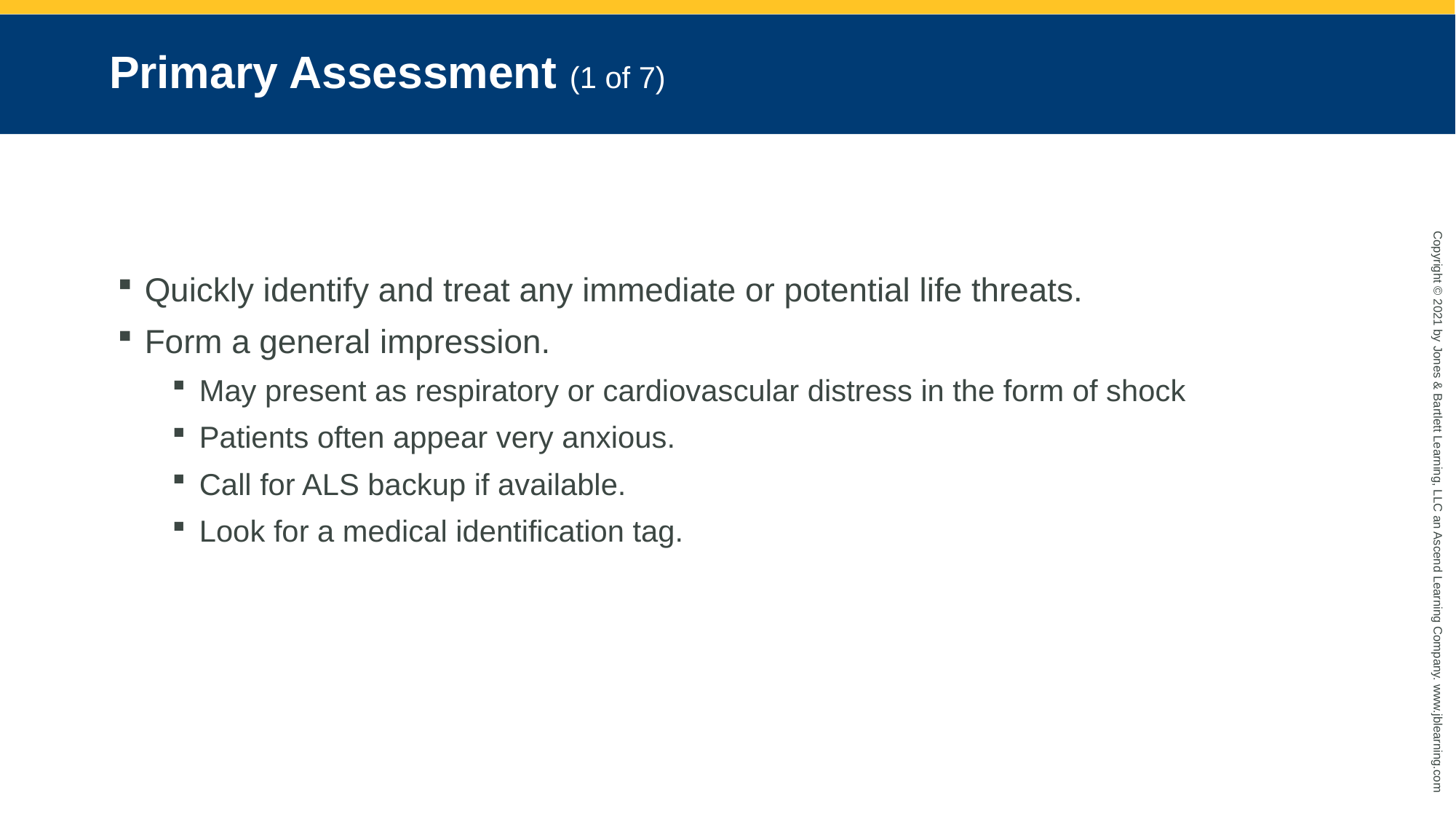

# Primary Assessment (1 of 7)
Quickly identify and treat any immediate or potential life threats.
Form a general impression.
May present as respiratory or cardiovascular distress in the form of shock
Patients often appear very anxious.
Call for ALS backup if available.
Look for a medical identification tag.